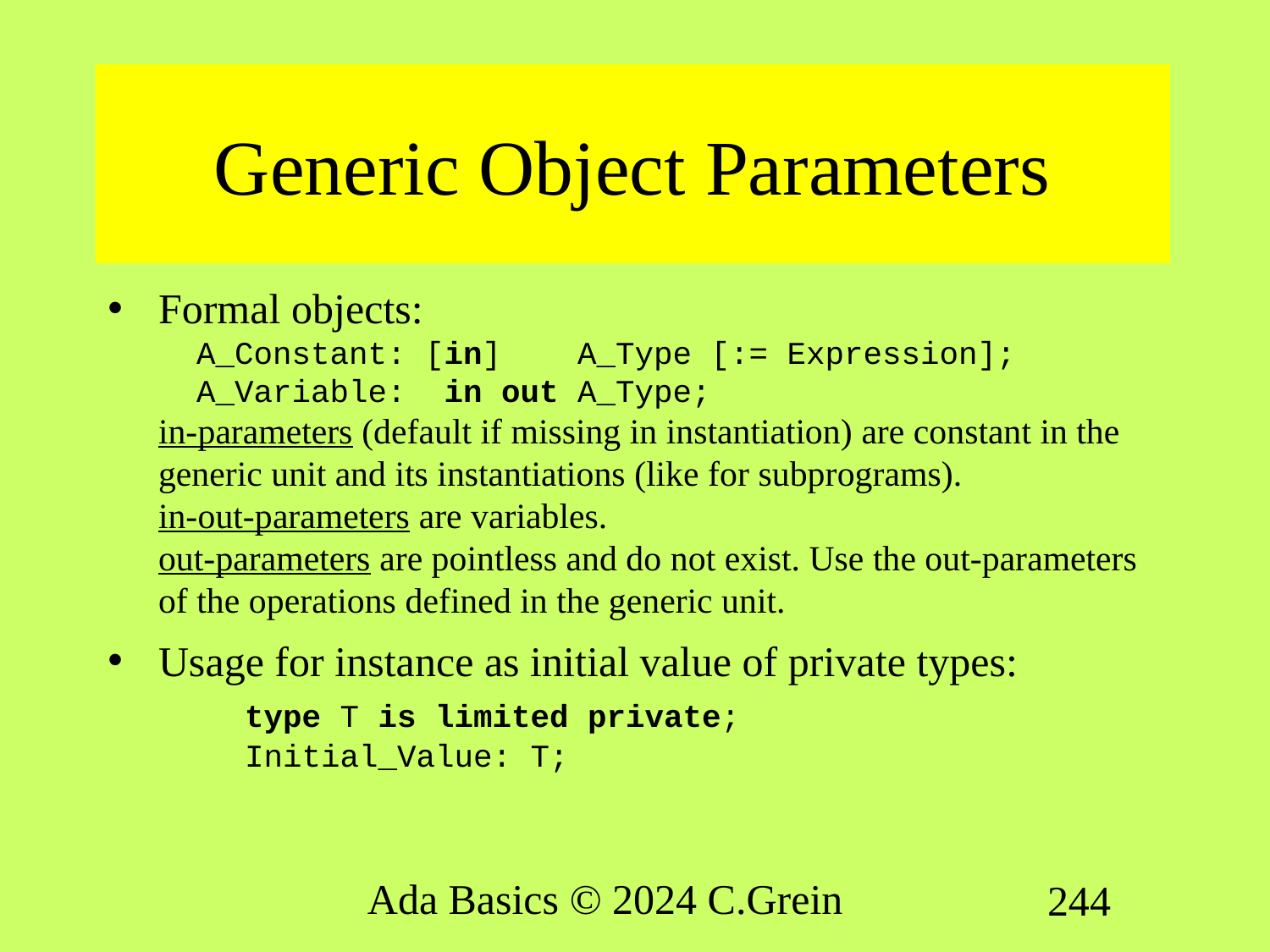

# Generic Object Parameters
Formal objects:
  A_Constant: [in]    A_Type [:= Expression];
  A_Variable:  in out A_Type;
in-parameters (default if missing in instantiation) are constant in the generic unit and its instantiations (like for subprograms).
in-out-parameters are variables.
out-parameters are pointless and do not exist. Use the out-parameters of the operations defined in the generic unit.
Usage for instance as initial value of private types:
 	type T is limited private;
	Initial_Value: T;
Ada Basics © 2024 C.Grein
244